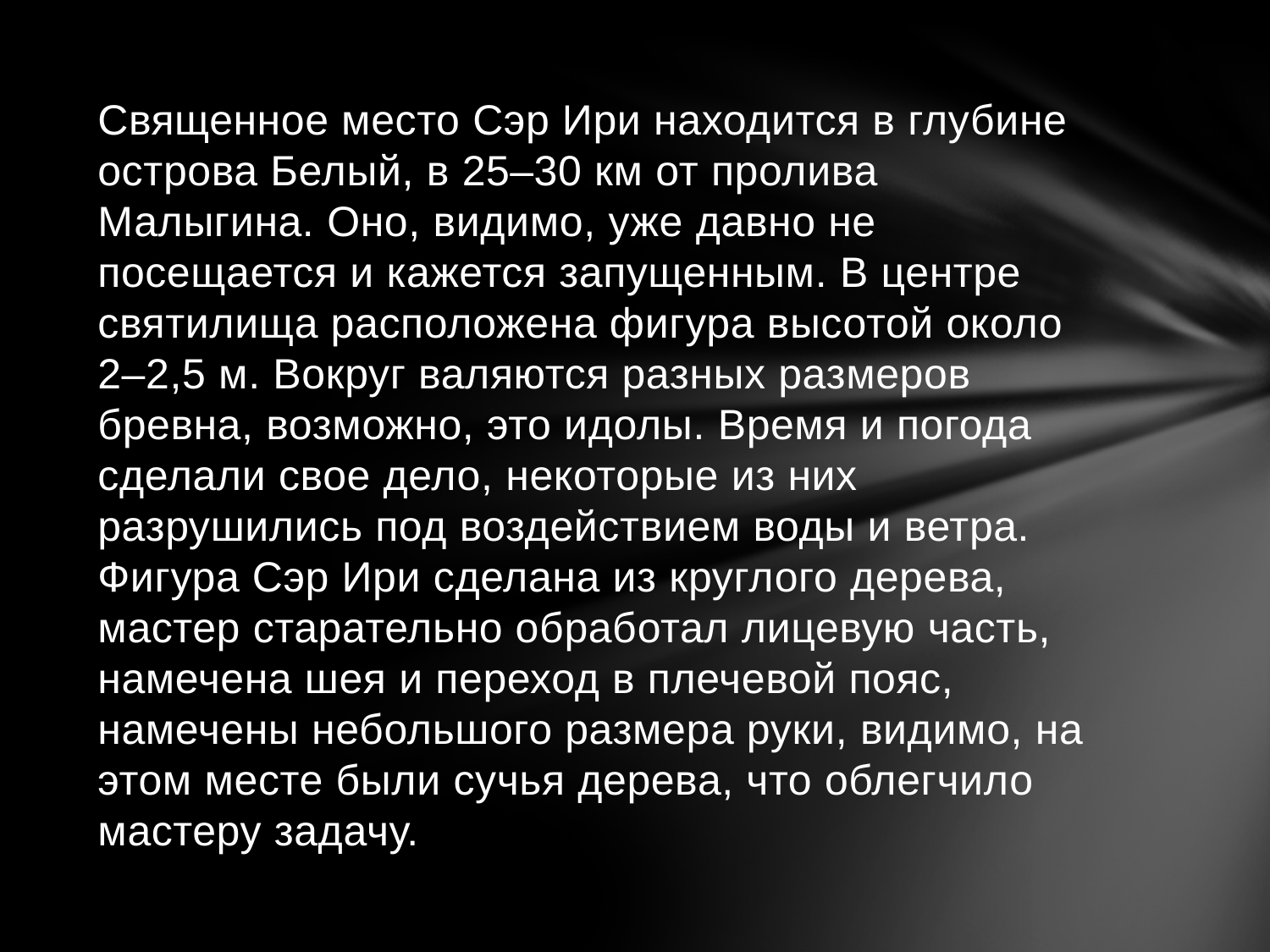

#
Священное место Сэр Ири находится в глубине острова Белый, в 25–30 км от пролива Малыгина. Оно, видимо, уже давно не посещается и кажется запущенным. В центре святилища расположена фигура высотой около 2–2,5 м. Вокруг валяются разных размеров бревна, возможно, это идолы. Время и погода сделали свое дело, некоторые из них разрушились под воздействием воды и ветра. Фигура Сэр Ири сделана из круглого дерева, мастер старательно обработал лицевую часть, намечена шея и переход в плечевой пояс, намечены небольшого размера руки, видимо, на этом месте были сучья дерева, что облегчило мастеру задачу.